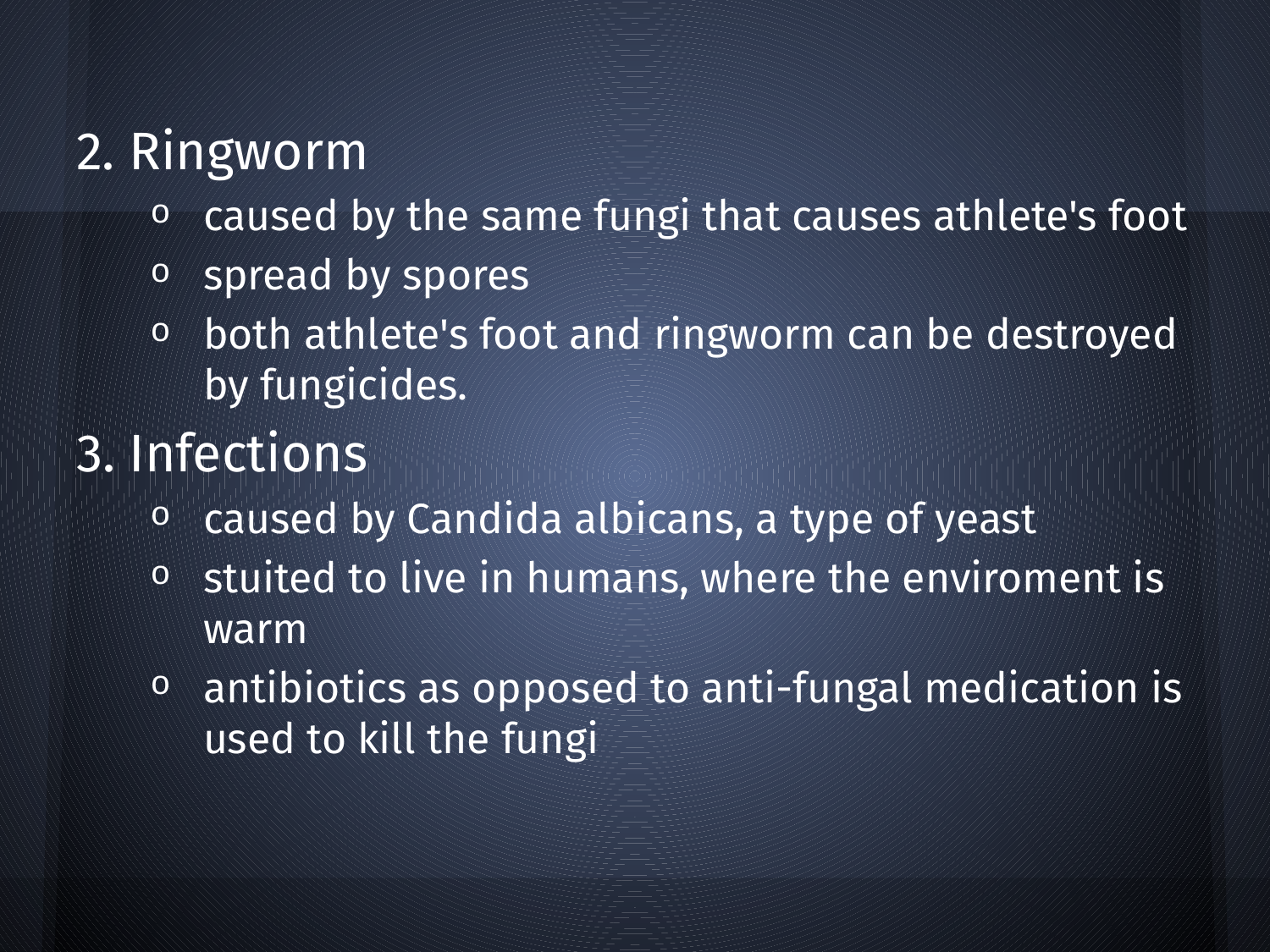

2. Ringworm
caused by the same fungi that causes athlete's foot
spread by spores
both athlete's foot and ringworm can be destroyed by fungicides.
3. Infections
caused by Candida albicans, a type of yeast
stuited to live in humans, where the enviroment is warm
antibiotics as opposed to anti-fungal medication is used to kill the fungi